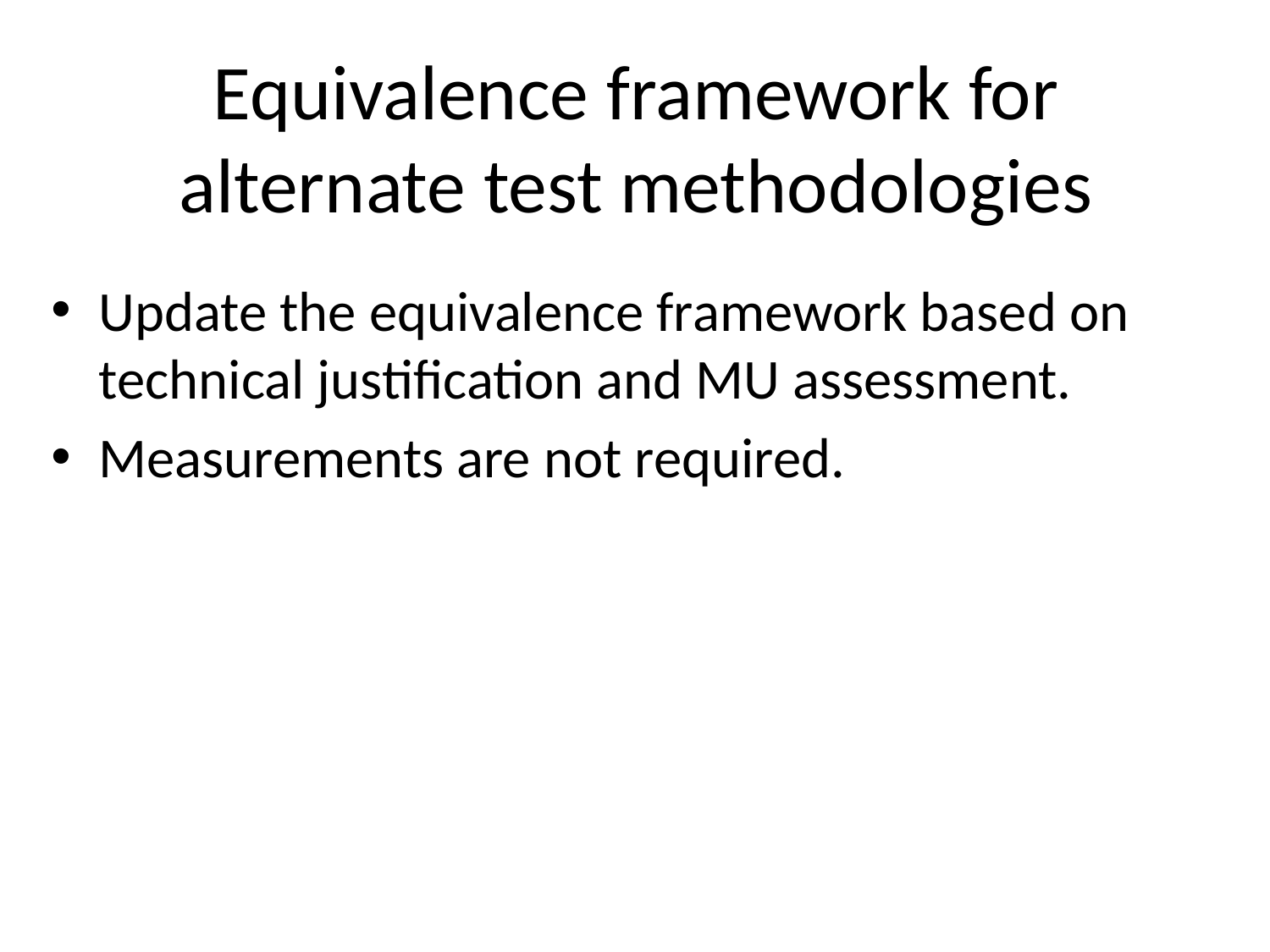

# Equivalence framework for alternate test methodologies
Update the equivalence framework based on technical justification and MU assessment.
Measurements are not required.